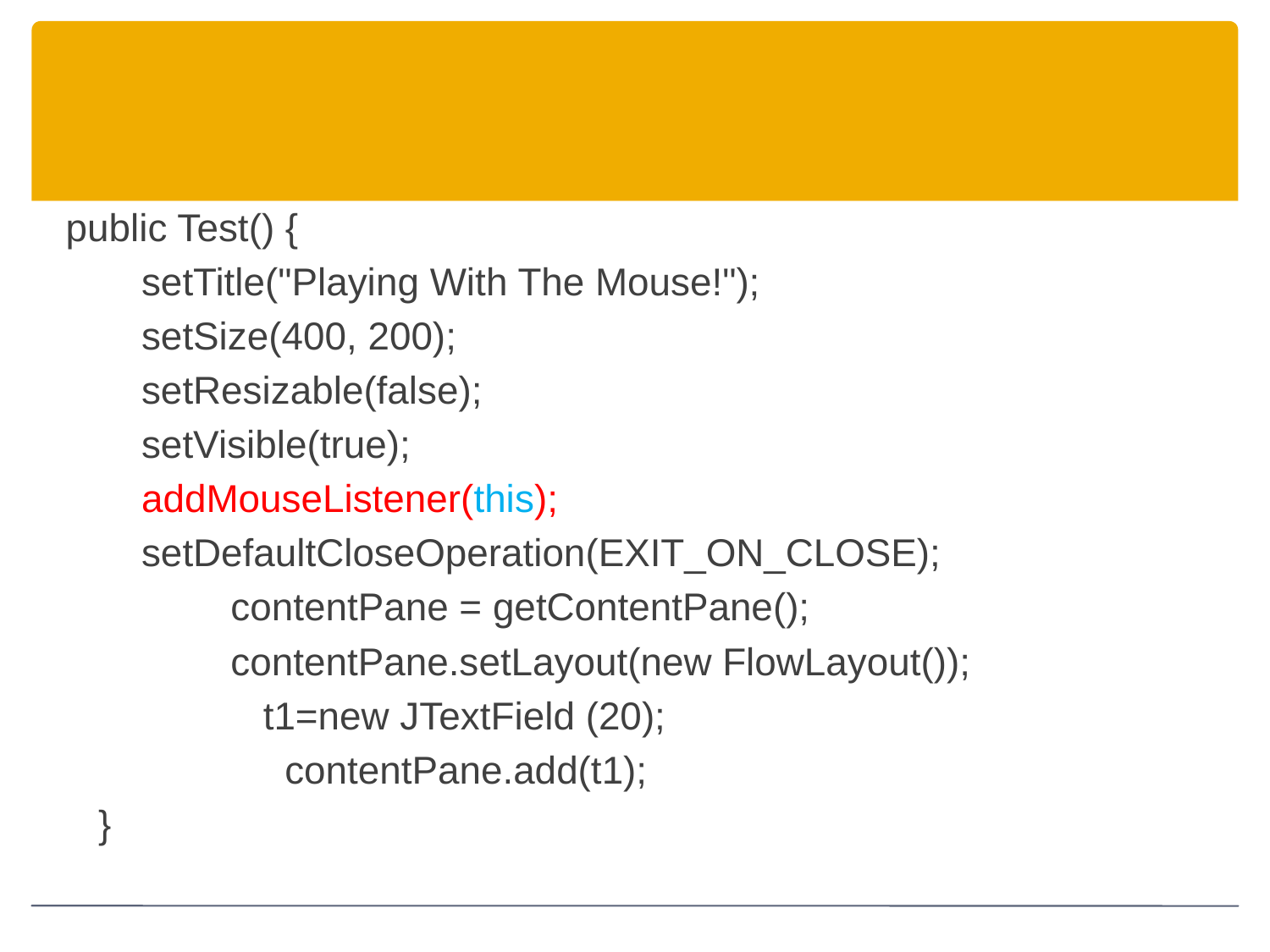

#
 public Test() {
        setTitle("Playing With The Mouse!");
        setSize(400, 200);
        setResizable(false);
        setVisible(true);
        addMouseListener(this);
        setDefaultCloseOperation(EXIT_ON_CLOSE);
       	 contentPane = getContentPane();
       	 contentPane.setLayout(new FlowLayout());
       	    t1=new JTextField (20);
       	      contentPane.add(t1);
    }